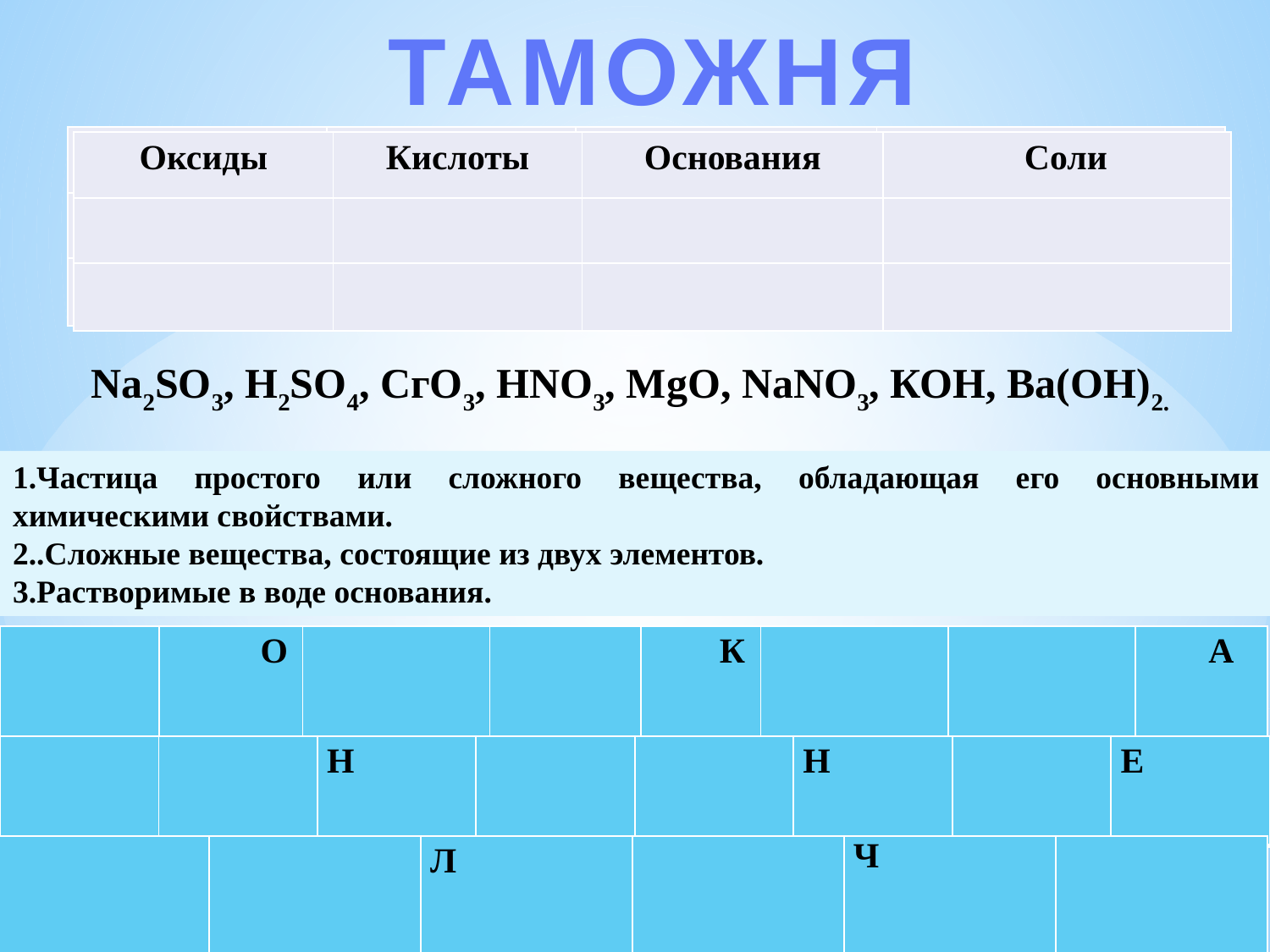

ТАМОЖНЯ
| Оксиды | Кислоты | Основания | Соли |
| --- | --- | --- | --- |
|  |  |  |  |
|  |  |  |  |
| Оксиды | Кислоты | Основания | Соли |
| --- | --- | --- | --- |
|  |  |  |  |
|  |  |  |  |
Nа2SО3, Н2SО4, СгО3, НNO3, МgО, NaNО3, КОН, Ba(OH)2.
1.Частица простого или сложного вещества, обладающая его основными химическими свойствами.
2..Сложные вещества, состоящие из двух элементов.
3.Растворимые в воде основания.
|  | О |  |  | К |  |  | А |
| --- | --- | --- | --- | --- | --- | --- | --- |
|  |  | Н |  |  | Н |  | Е |
| --- | --- | --- | --- | --- | --- | --- | --- |
|  |  | Л |  | Ч |  |
| --- | --- | --- | --- | --- | --- |